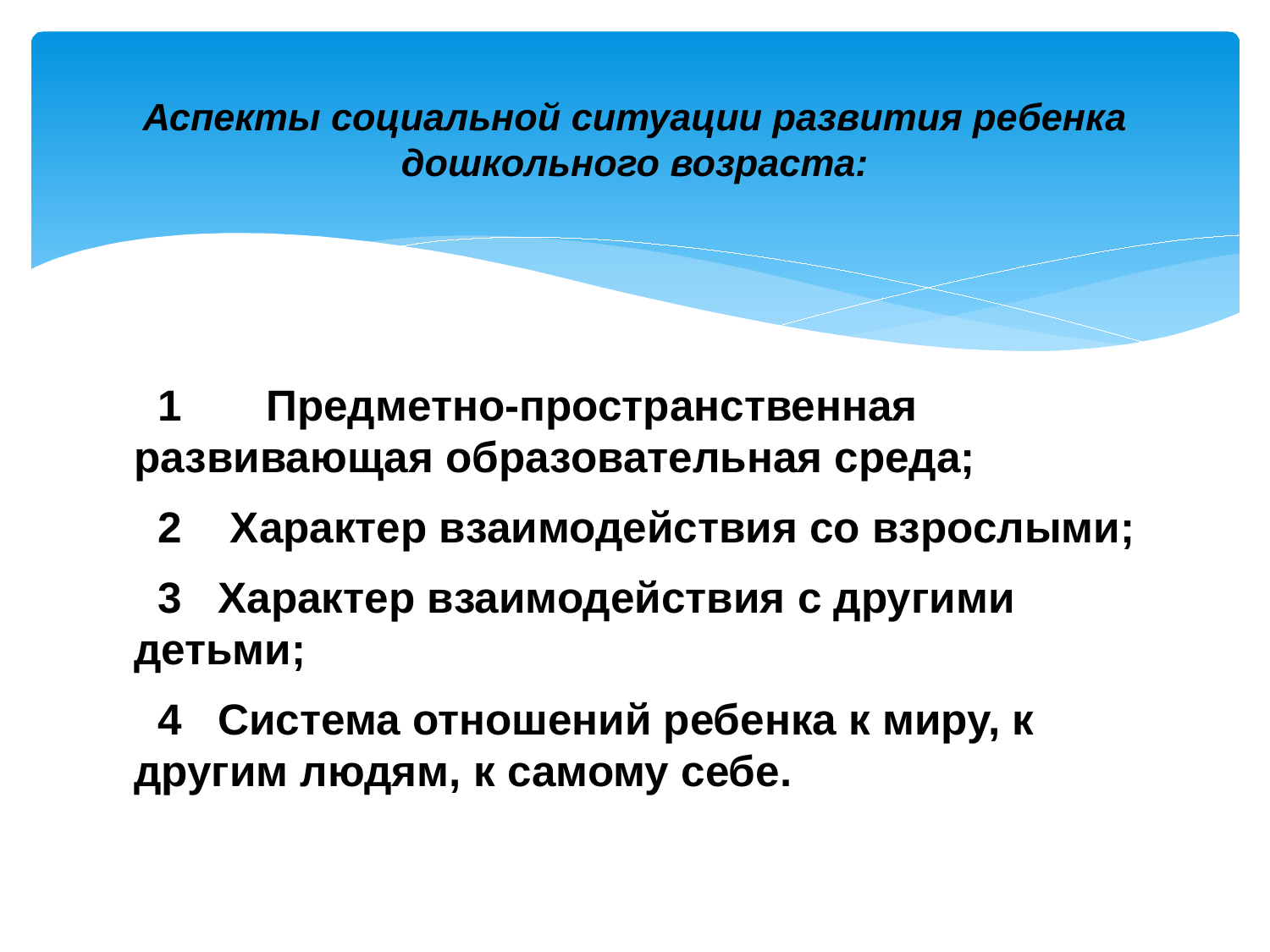

# Аспекты социальной ситуации развития ребенка дошкольного возраста:
  1       Предметно-пространственная развивающая образовательная среда;
  2    Характер взаимодействия со взрослыми;
  3   Характер взаимодействия с другими детьми;
  4   Система отношений ребенка к миру, к другим людям, к самому себе.